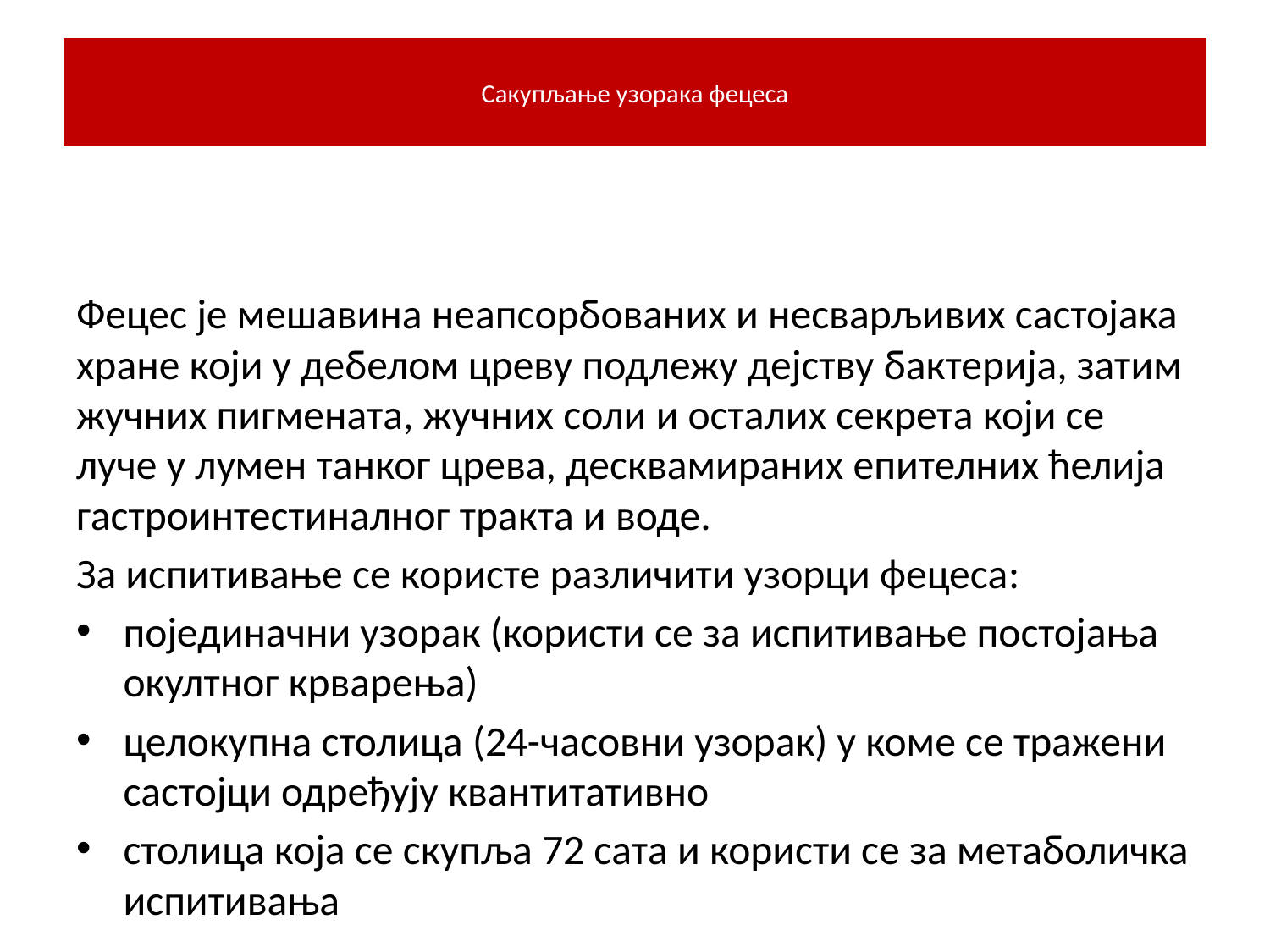

# Сакупљање узорака фецеса

Фецес је мешавина неапсорбованих и несварљивих састојака хране који у дебелом цреву подлежу дејству бактерија, затим жучних пигмената, жучних соли и осталих секрета који се луче у лумен танког црева, десквамираних епителних ћелија гастроинтестиналног тракта и воде.
За испитивање се користе различити узорци фецеса:
појединачни узорак (користи се за испитивање постојања окултног крварења)
целокупна столица (24-часовни узорак) у коме се тражени састојци одређују квантитативно
столица која се скупља 72 сата и користи се за метаболичка испитивања